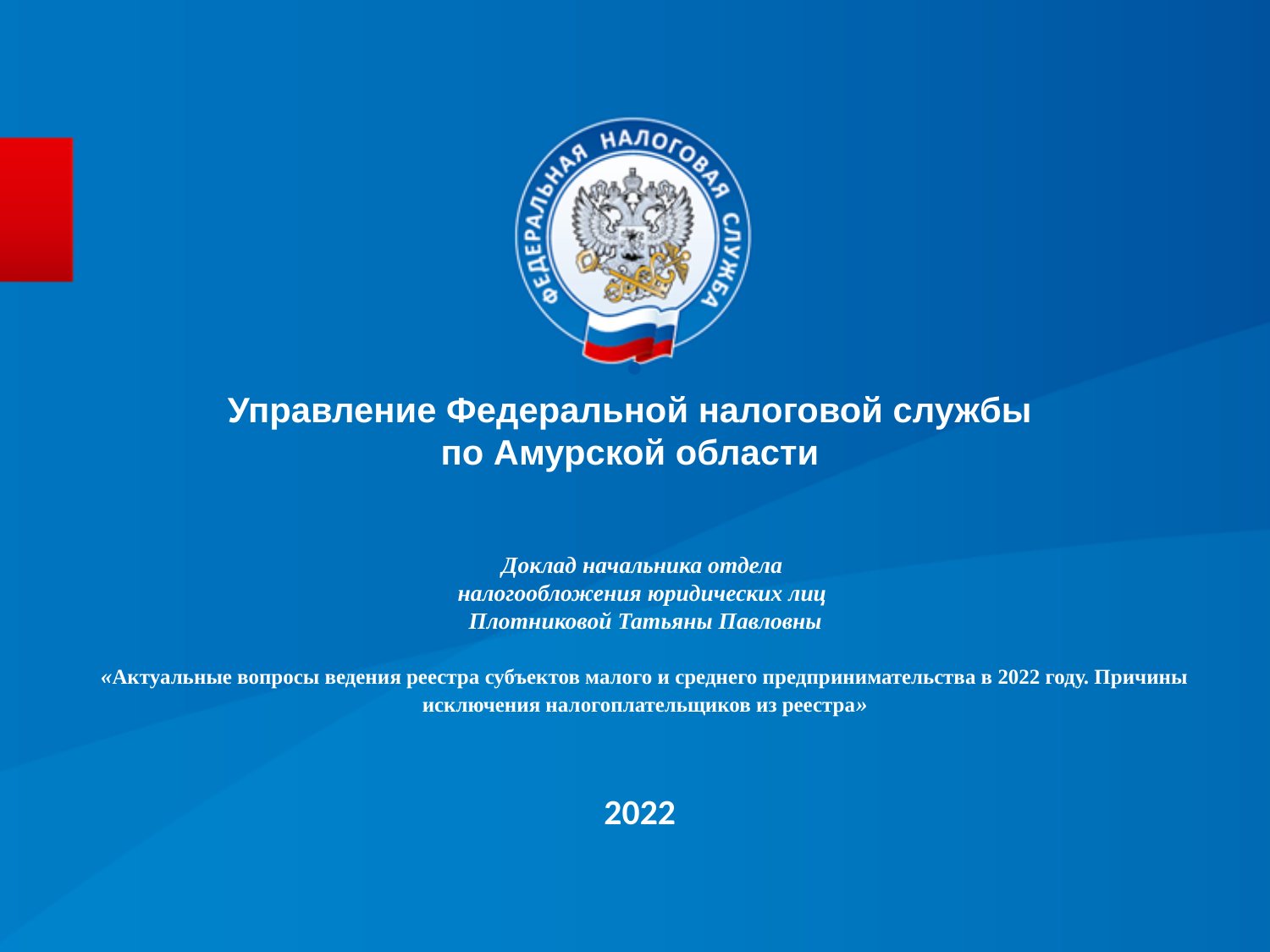

Управление Федеральной налоговой службы
по Амурской области
# Доклад начальника отдела налогообложения юридических лиц Плотниковой Татьяны Павловны «Актуальные вопросы ведения реестра субъектов малого и среднего предпринимательства в 2022 году. Причины исключения налогоплательщиков из реестра»

2022